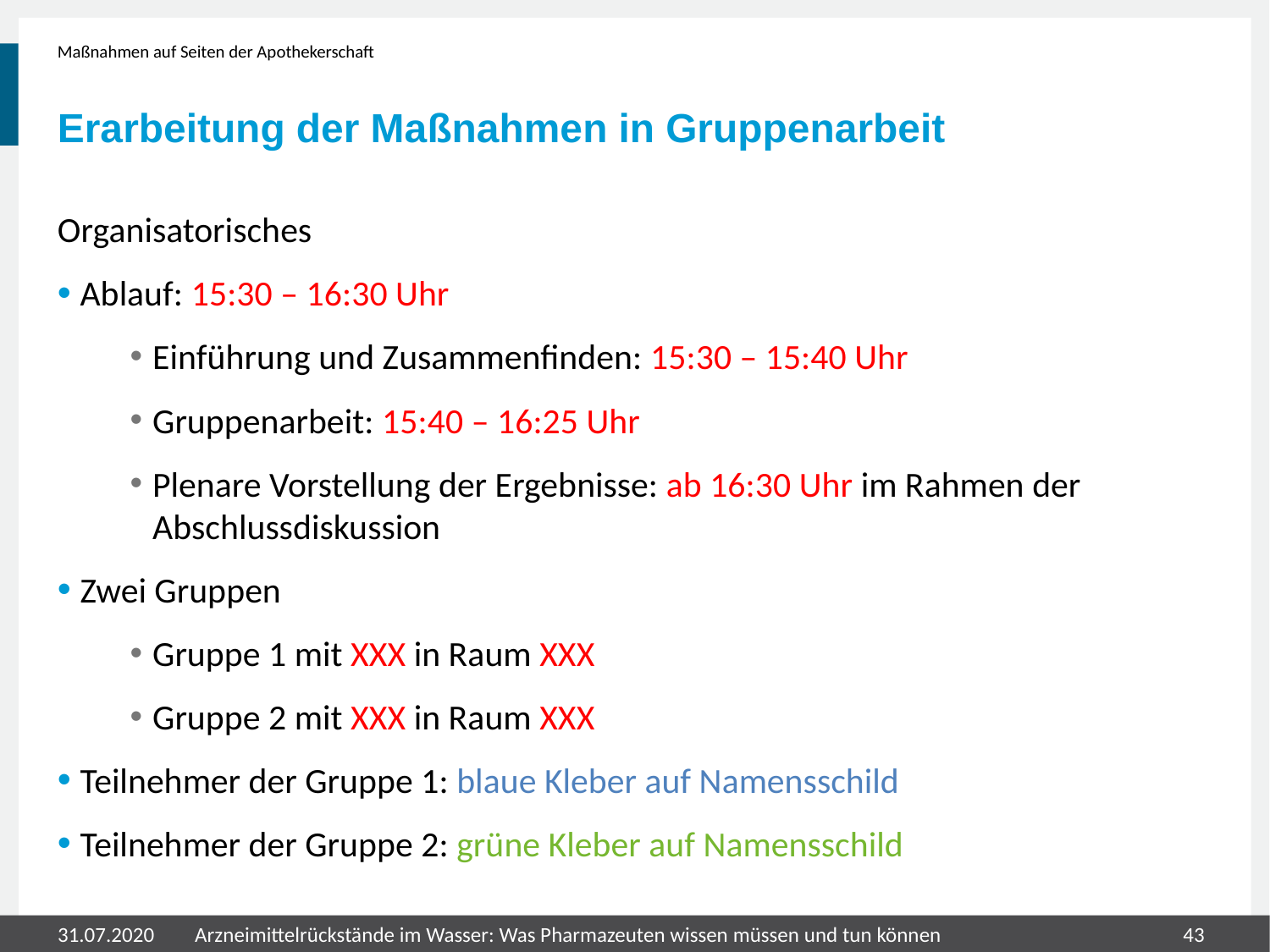

Maßnahmen auf Seiten der Apothekerschaft

# Erarbeitung der Maßnahmen in Gruppenarbeit
Organisatorisches
Ablauf: 15:30 – 16:30 Uhr
Einführung und Zusammenfinden: 15:30 – 15:40 Uhr
Gruppenarbeit: 15:40 – 16:25 Uhr
Plenare Vorstellung der Ergebnisse: ab 16:30 Uhr im Rahmen der Abschlussdiskussion
Zwei Gruppen
Gruppe 1 mit XXX in Raum XXX
Gruppe 2 mit XXX in Raum XXX
Teilnehmer der Gruppe 1: blaue Kleber auf Namensschild
Teilnehmer der Gruppe 2: grüne Kleber auf Namensschild

31.07.2020
Arzneimittelrückstände im Wasser: Was Pharmazeuten wissen müssen und tun können
43